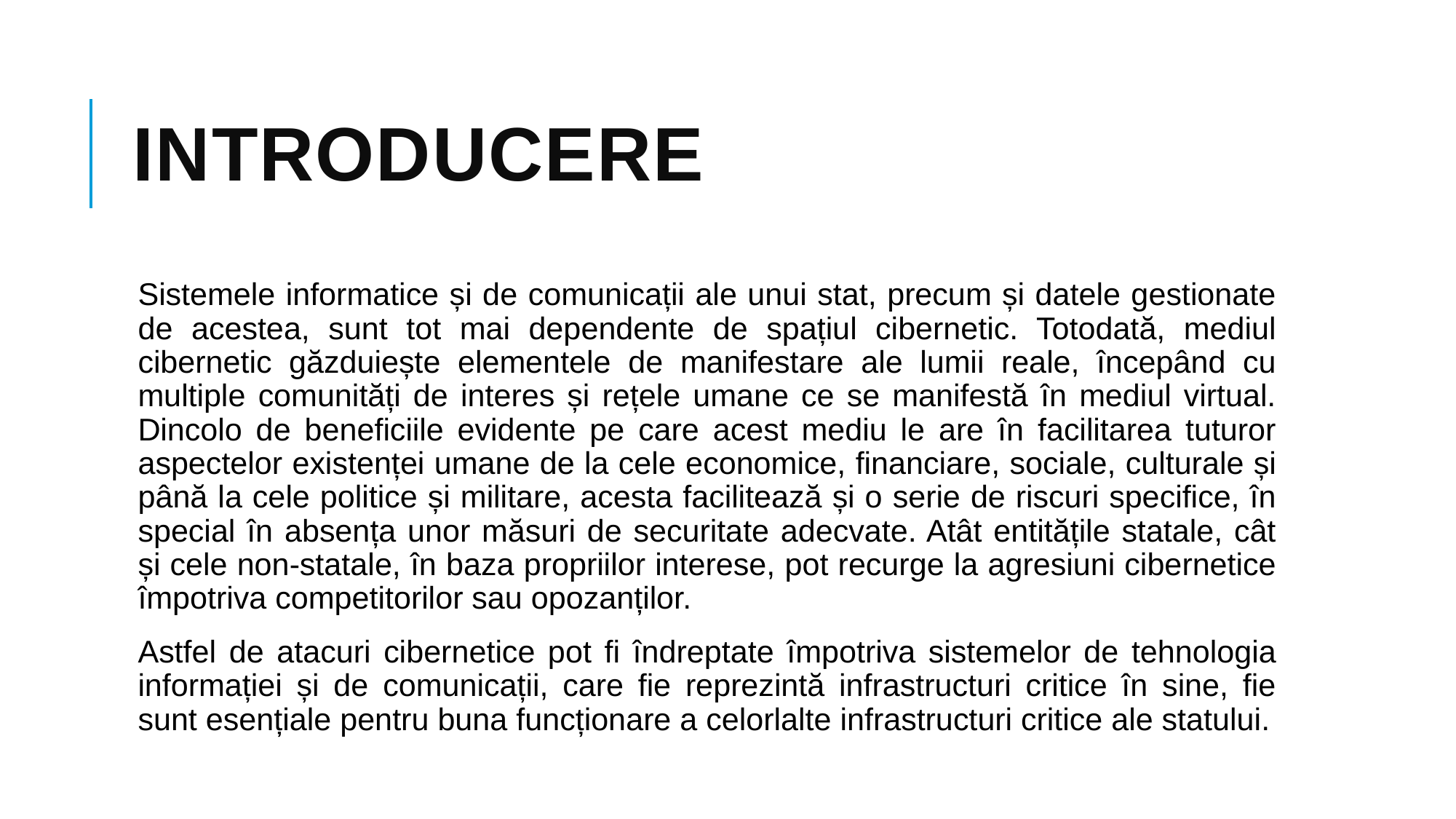

# INTRODUCERE
Sistemele informatice și de comunicații ale unui stat, precum și datele gestionate de acestea, sunt tot mai dependente de spațiul cibernetic. Totodată, mediul cibernetic găzduiește elementele de manifestare ale lumii reale, începând cu multiple comunități de interes și rețele umane ce se manifestă în mediul virtual. Dincolo de beneficiile evidente pe care acest mediu le are în facilitarea tuturor aspectelor existenței umane de la cele economice, financiare, sociale, culturale și până la cele politice și militare, acesta facilitează și o serie de riscuri specifice, în special în absența unor măsuri de securitate adecvate. Atât entitățile statale, cât și cele non-statale, în baza propriilor interese, pot recurge la agresiuni cibernetice împotriva competitorilor sau opozanților.
Astfel de atacuri cibernetice pot fi îndreptate împotriva sistemelor de tehnologia informației și de comunicații, care fie reprezintă infrastructuri critice în sine, fie sunt esențiale pentru buna funcționare a celorlalte infrastructuri critice ale statului.